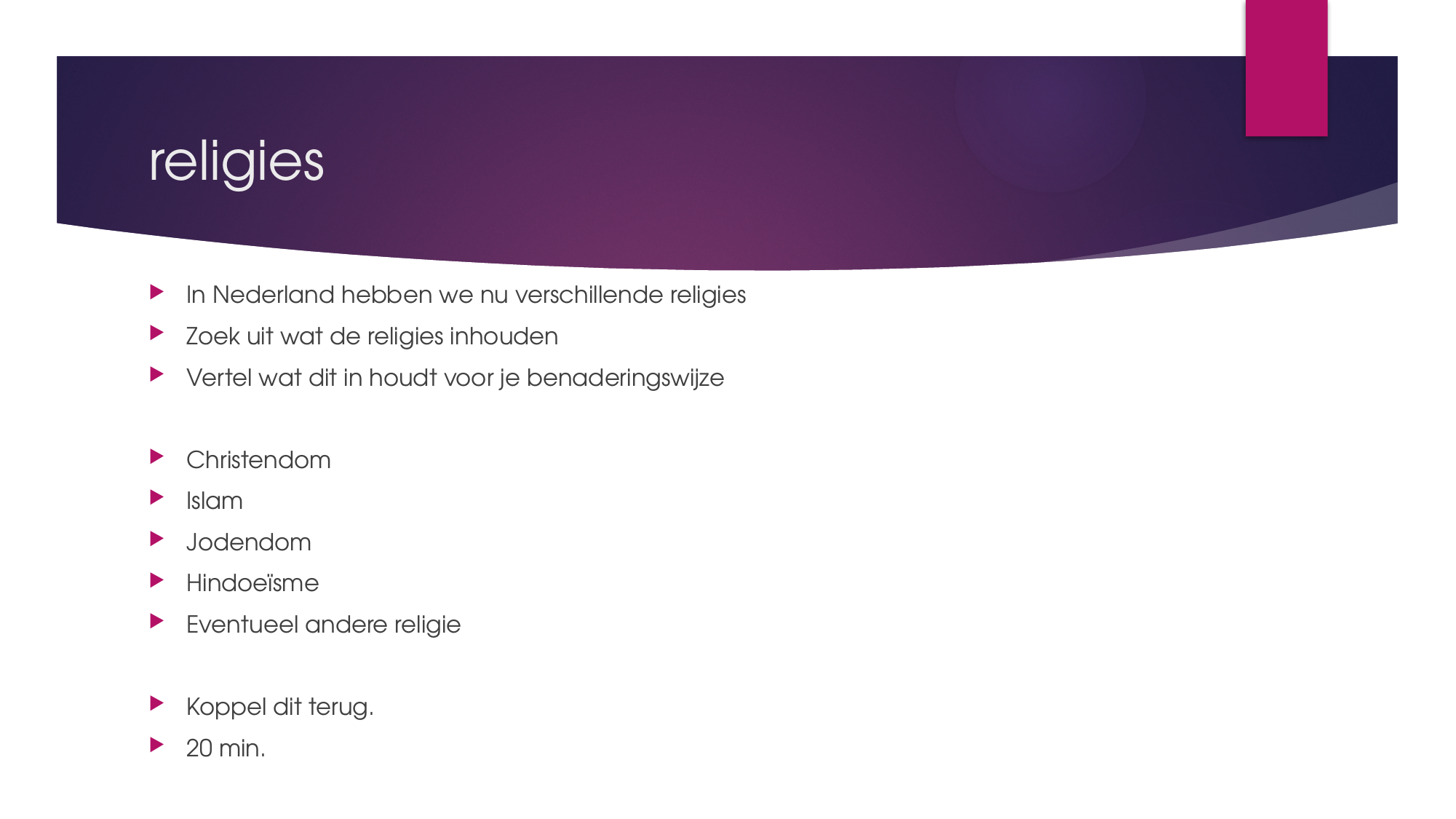

# religies
In Nederland hebben we nu verschillende religies
Zoek uit wat de religies inhouden
Vertel wat dit in houdt voor je benaderingswijze

Christendom
Islam
Jodendom
Hindoeïsme
Eventueel andere religie

Koppel dit terug.
20 min.